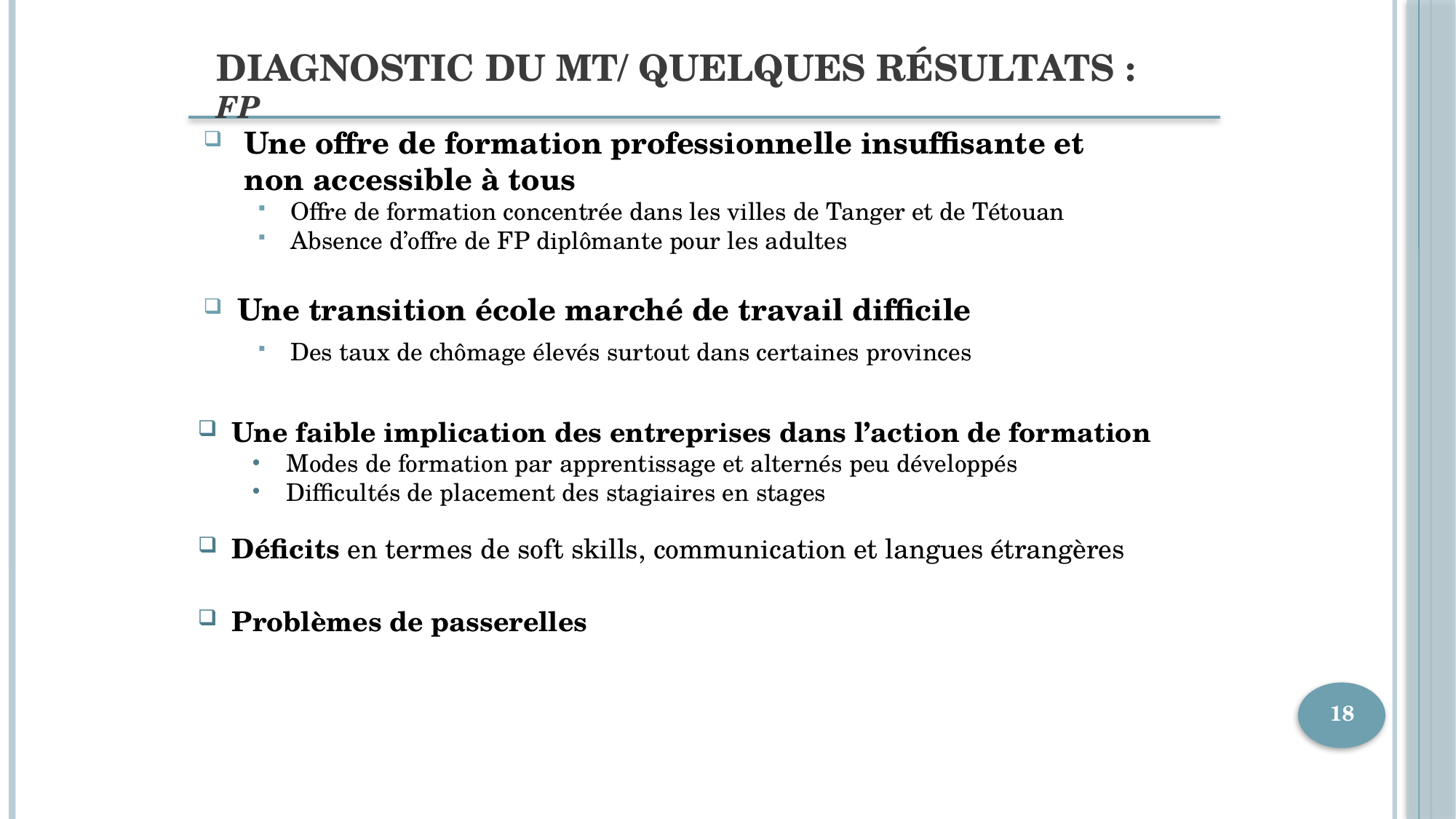

Diagnostic du mt/ Quelques résultats : FP
Une offre de formation professionnelle insuffisante et non accessible à tous
Offre de formation concentrée dans les villes de Tanger et de Tétouan
Absence d’offre de FP diplômante pour les adultes

Une transition école marché de travail difficile
Des taux de chômage élevés surtout dans certaines provinces
Une faible implication des entreprises dans l’action de formation
Modes de formation par apprentissage et alternés peu développés
Difficultés de placement des stagiaires en stages
Déficits en termes de soft skills, communication et langues étrangères
Problèmes de passerelles
18